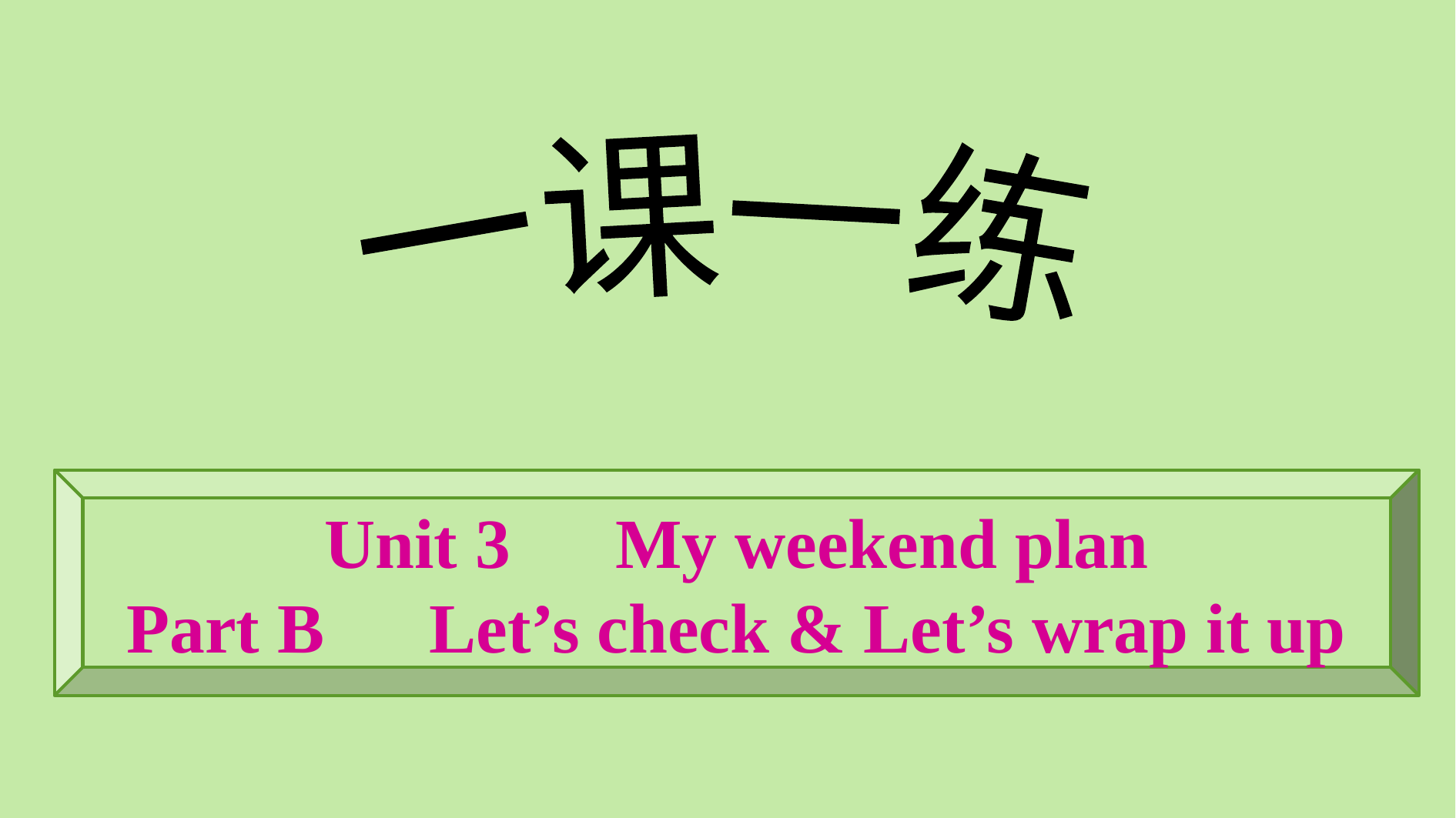

Unit 3　My weekend plan
Part B　Let’s check & Let’s wrap it up